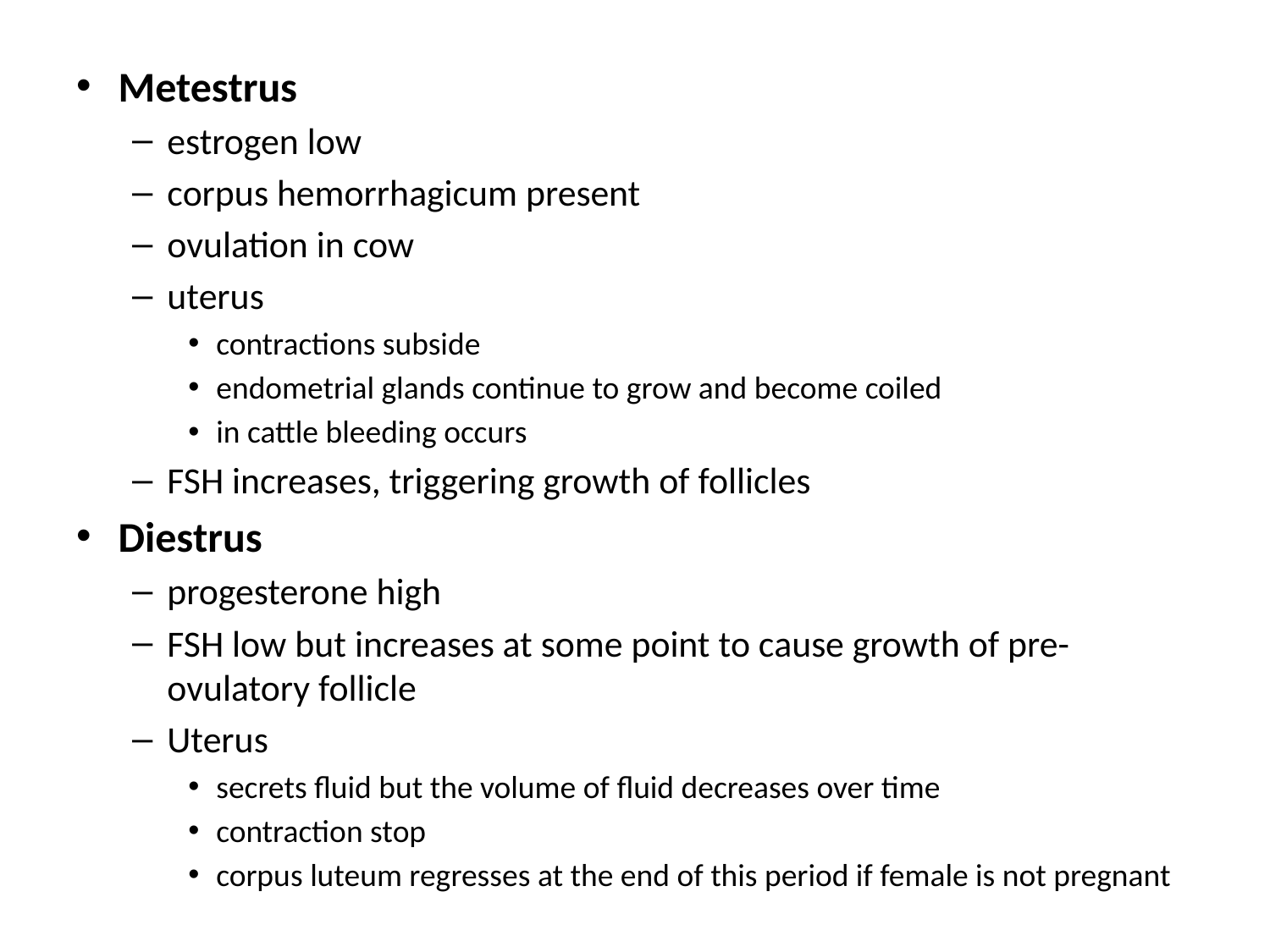

Metestrus
estrogen low
corpus hemorrhagicum present
ovulation in cow
uterus
contractions subside
endometrial glands continue to grow and become coiled
in cattle bleeding occurs
FSH increases, triggering growth of follicles
Diestrus
progesterone high
FSH low but increases at some point to cause growth of pre-ovulatory follicle
Uterus
secrets fluid but the volume of fluid decreases over time
contraction stop
corpus luteum regresses at the end of this period if female is not pregnant